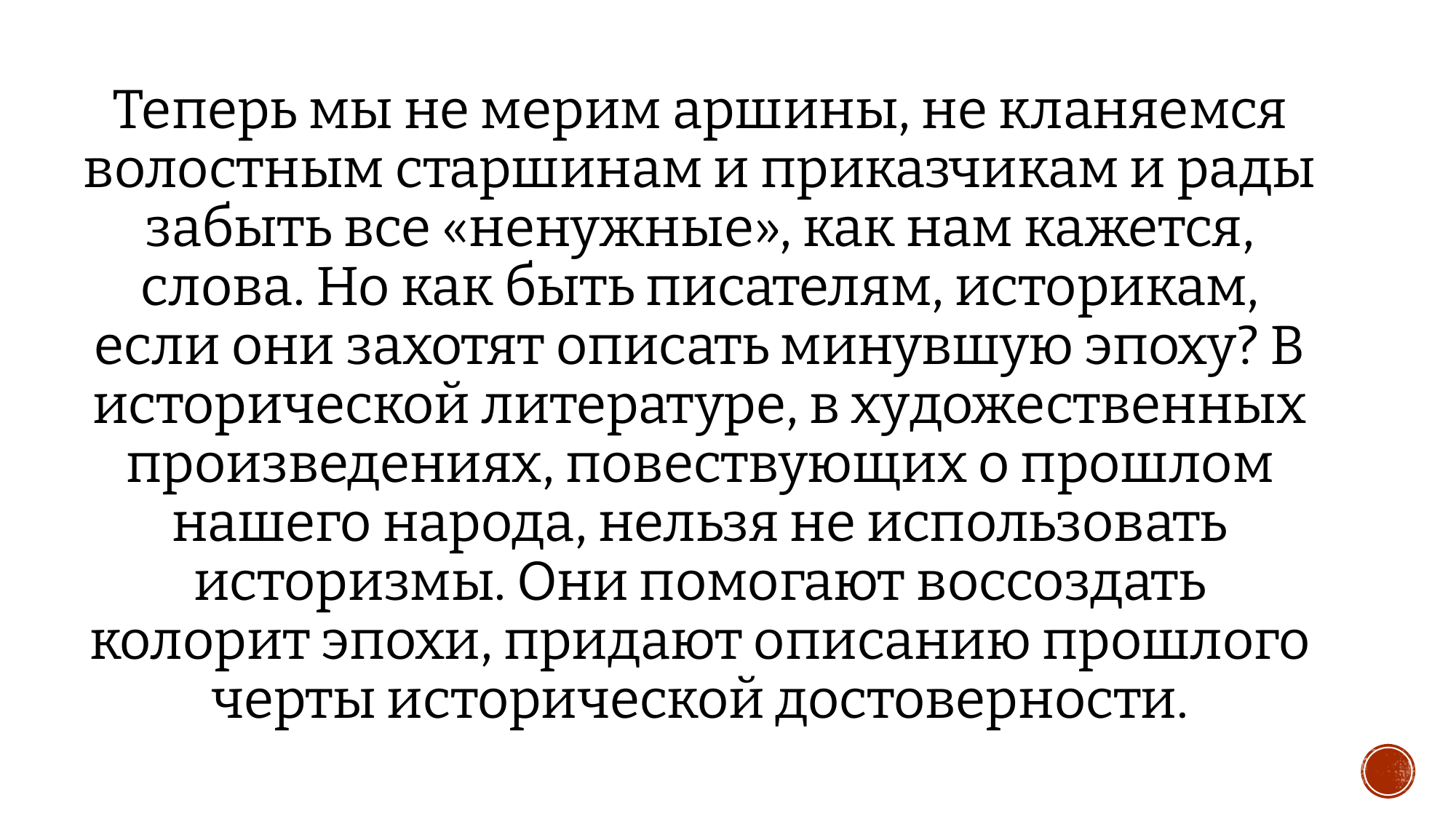

#
Теперь мы не мерим аршины, не кланяемся волостным старшинам и приказчикам и рады забыть все «ненужные», как нам кажется, слова. Но как быть писателям, историкам, если они захотят описать минувшую эпоху? В исторической литературе, в художественных произведениях, повествующих о прошлом нашего народа, нельзя не использовать историзмы. Они помогают воссоздать колорит эпохи, придают описанию прошлого черты исторической достоверности.